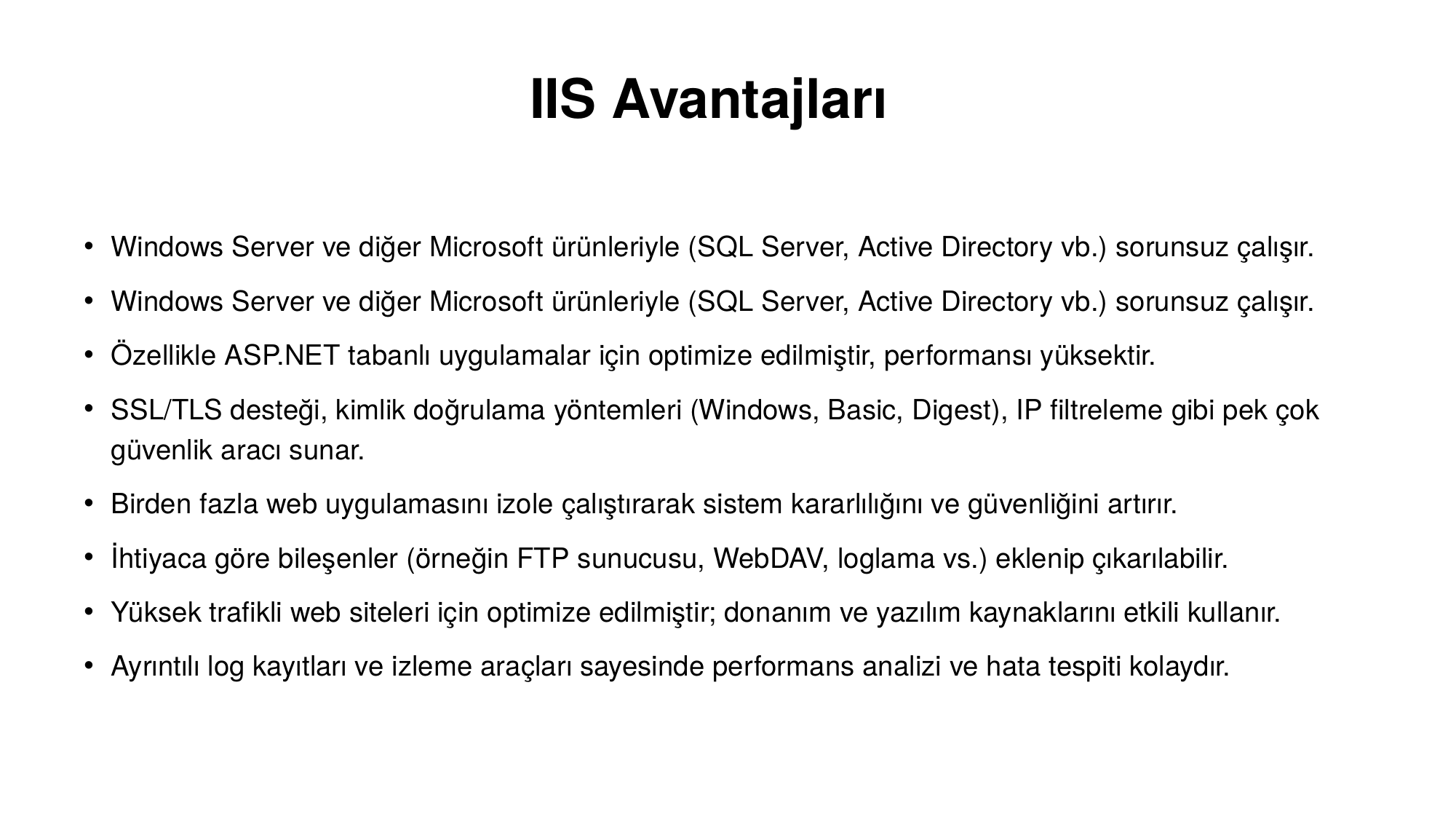

# IIS Avantajları
Windows Server ve diğer Microsoft ürünleriyle (SQL Server, Active Directory vb.) sorunsuz çalışır.
Windows Server ve diğer Microsoft ürünleriyle (SQL Server, Active Directory vb.) sorunsuz çalışır.
Özellikle ASP.NET tabanlı uygulamalar için optimize edilmiştir, performansı yüksektir.
SSL/TLS desteği, kimlik doğrulama yöntemleri (Windows, Basic, Digest), IP filtreleme gibi pek çok güvenlik aracı sunar.
Birden fazla web uygulamasını izole çalıştırarak sistem kararlılığını ve güvenliğini artırır.
İhtiyaca göre bileşenler (örneğin FTP sunucusu, WebDAV, loglama vs.) eklenip çıkarılabilir.
Yüksek trafikli web siteleri için optimize edilmiştir; donanım ve yazılım kaynaklarını etkili kullanır.
Ayrıntılı log kayıtları ve izleme araçları sayesinde performans analizi ve hata tespiti kolaydır.